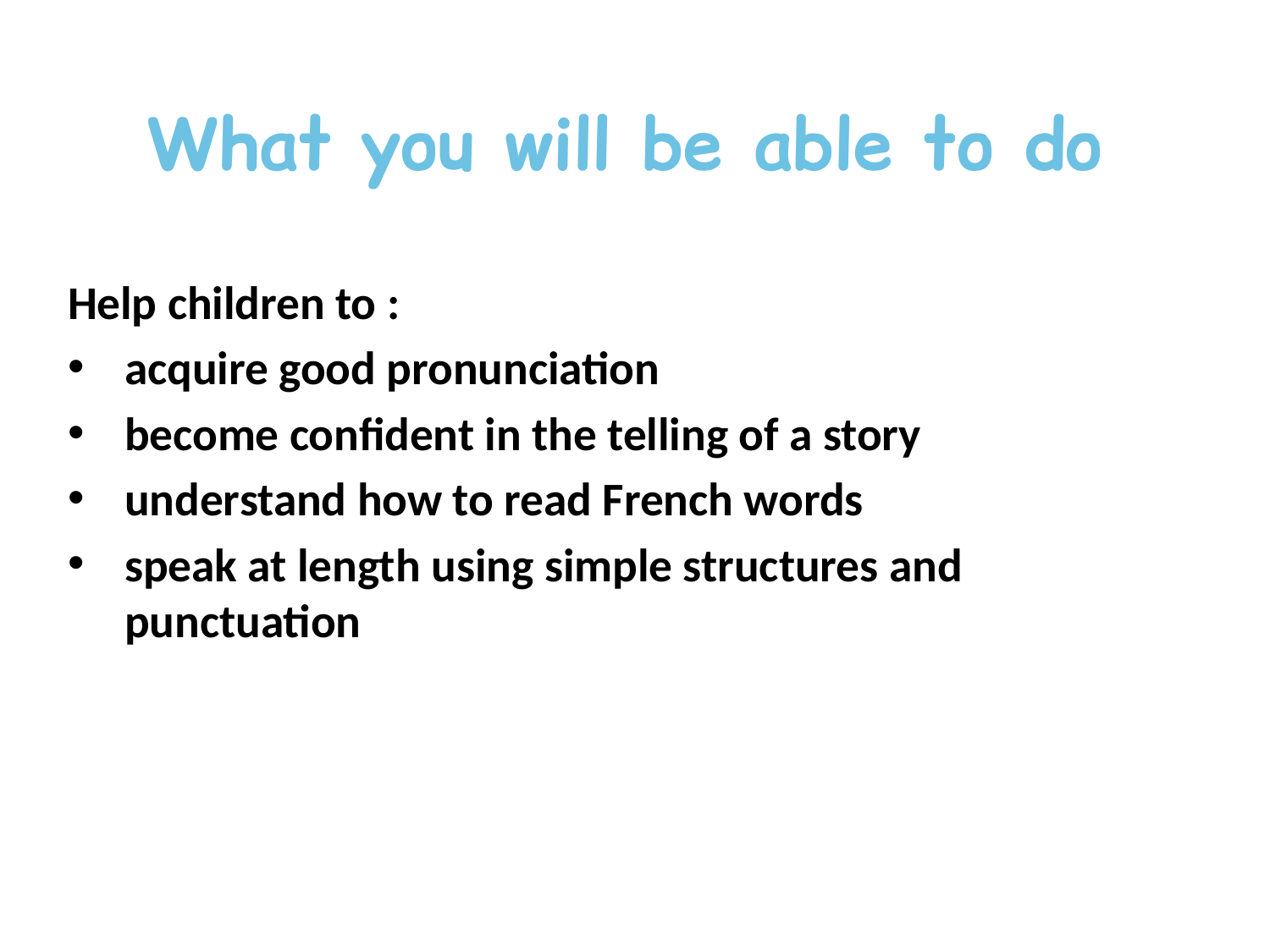

# What you will be able to do
Help children to :
acquire good pronunciation
become confident in the telling of a story
understand how to read French words
speak at length using simple structures and punctuation